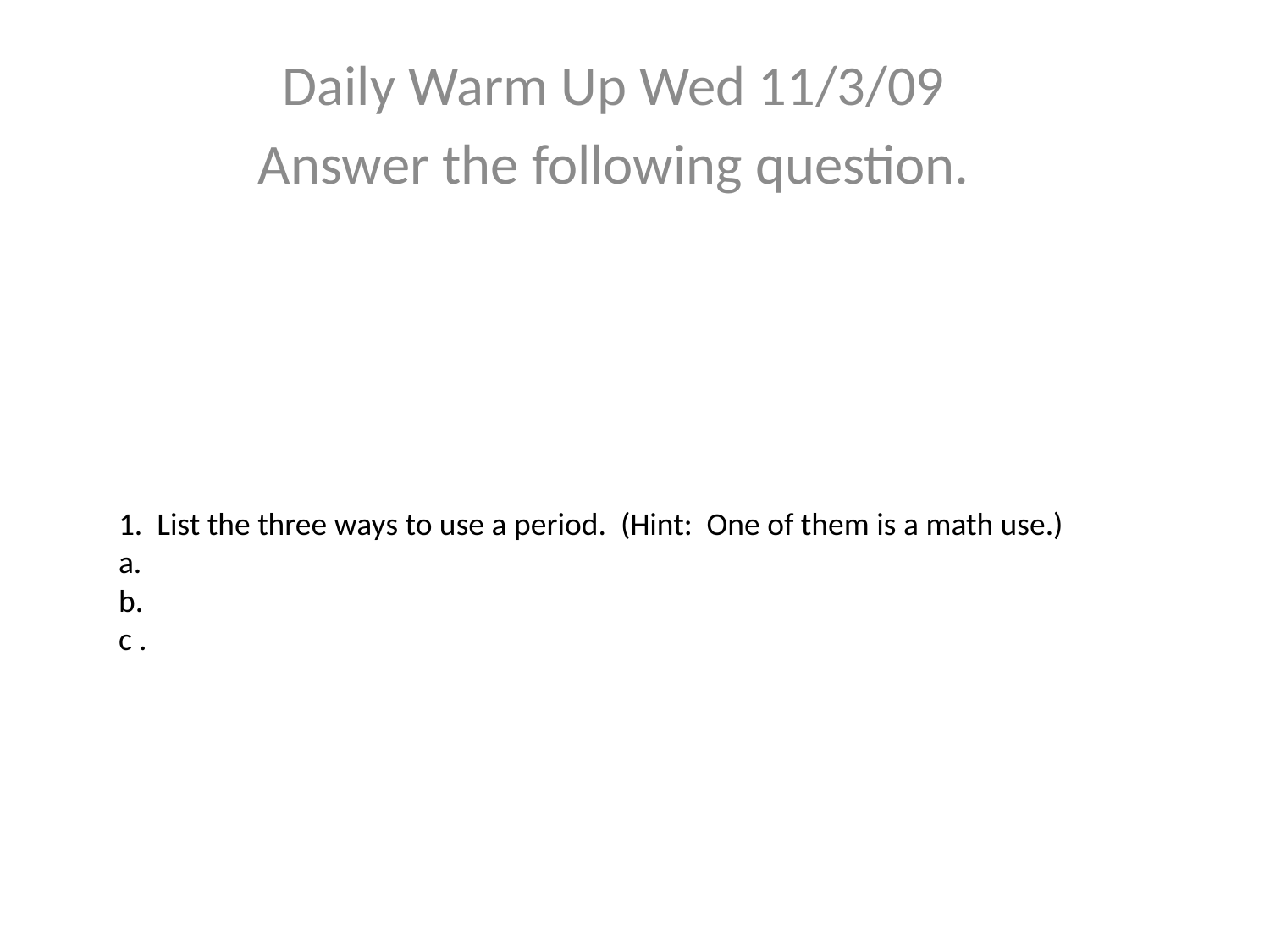

Daily Warm Up Wed 11/3/09
Answer the following question.
# 1.  List the three ways to use a period.  (Hint:  One of them is a math use.) a. b. c .